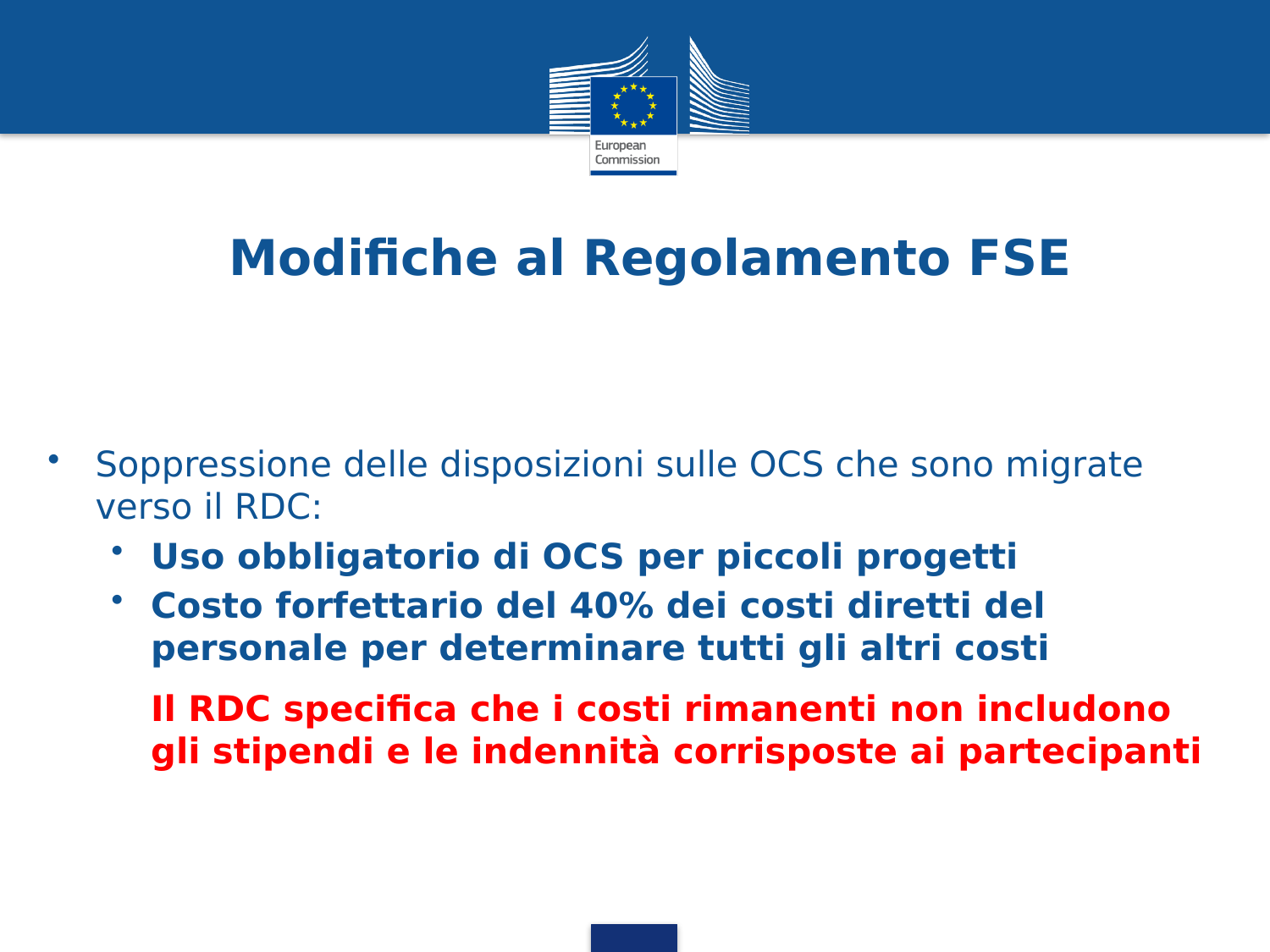

# Modifiche al Regolamento FSE

Soppressione delle disposizioni sulle OCS che sono migrate verso il RDC:
Uso obbligatorio di OCS per piccoli progetti
Costo forfettario del 40% dei costi diretti del personale per determinare tutti gli altri costi
Il RDC specifica che i costi rimanenti non includono
gli stipendi e le indennità corrisposte ai partecipanti